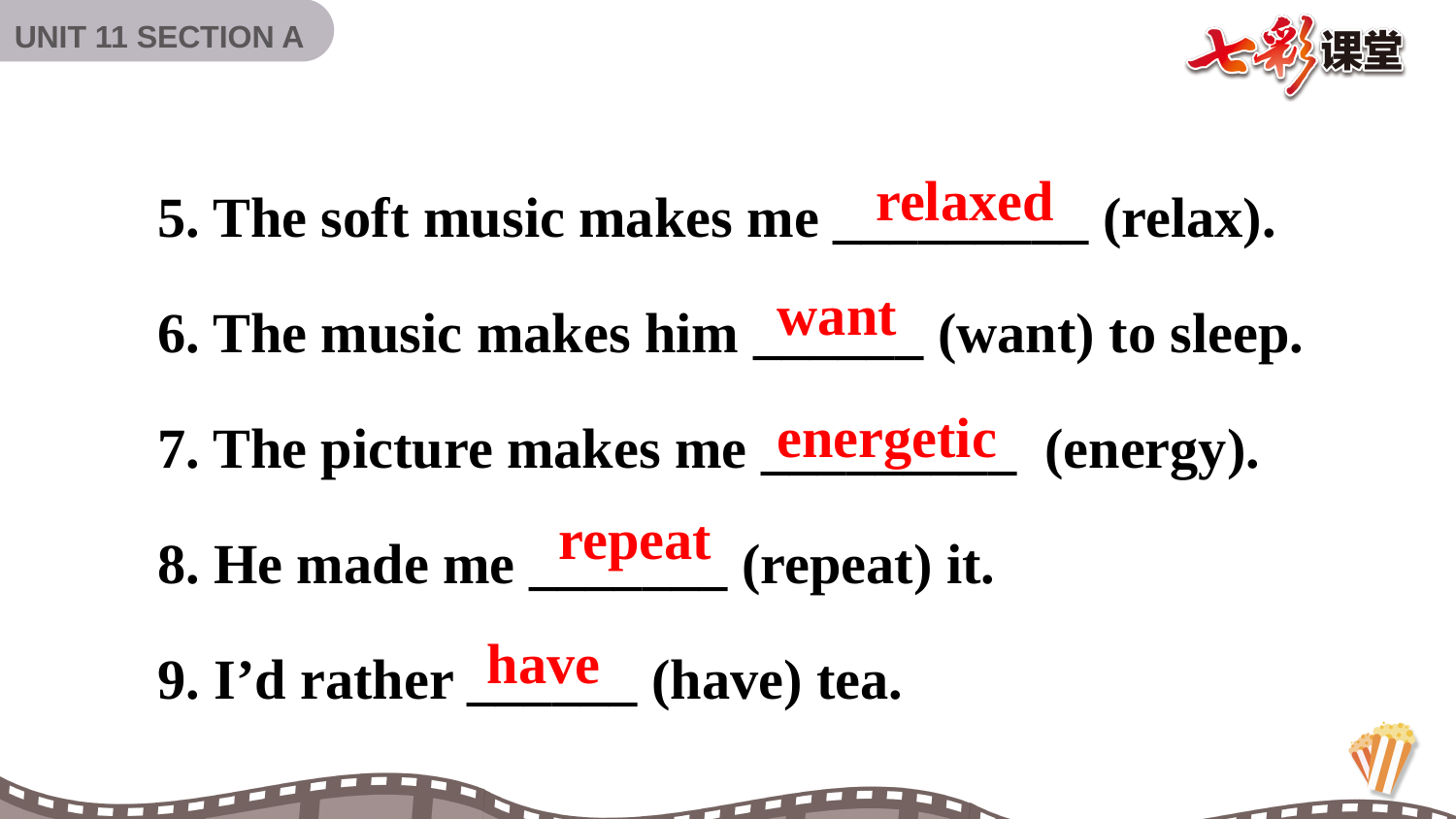

5. The soft music makes me _________ (relax).
6. The music makes him ______ (want) to sleep.
7. The picture makes me _________  (energy).
8. He made me _______ (repeat) it.
9. I’d rather ______ (have) tea.
relaxed
want
energetic
repeat
have